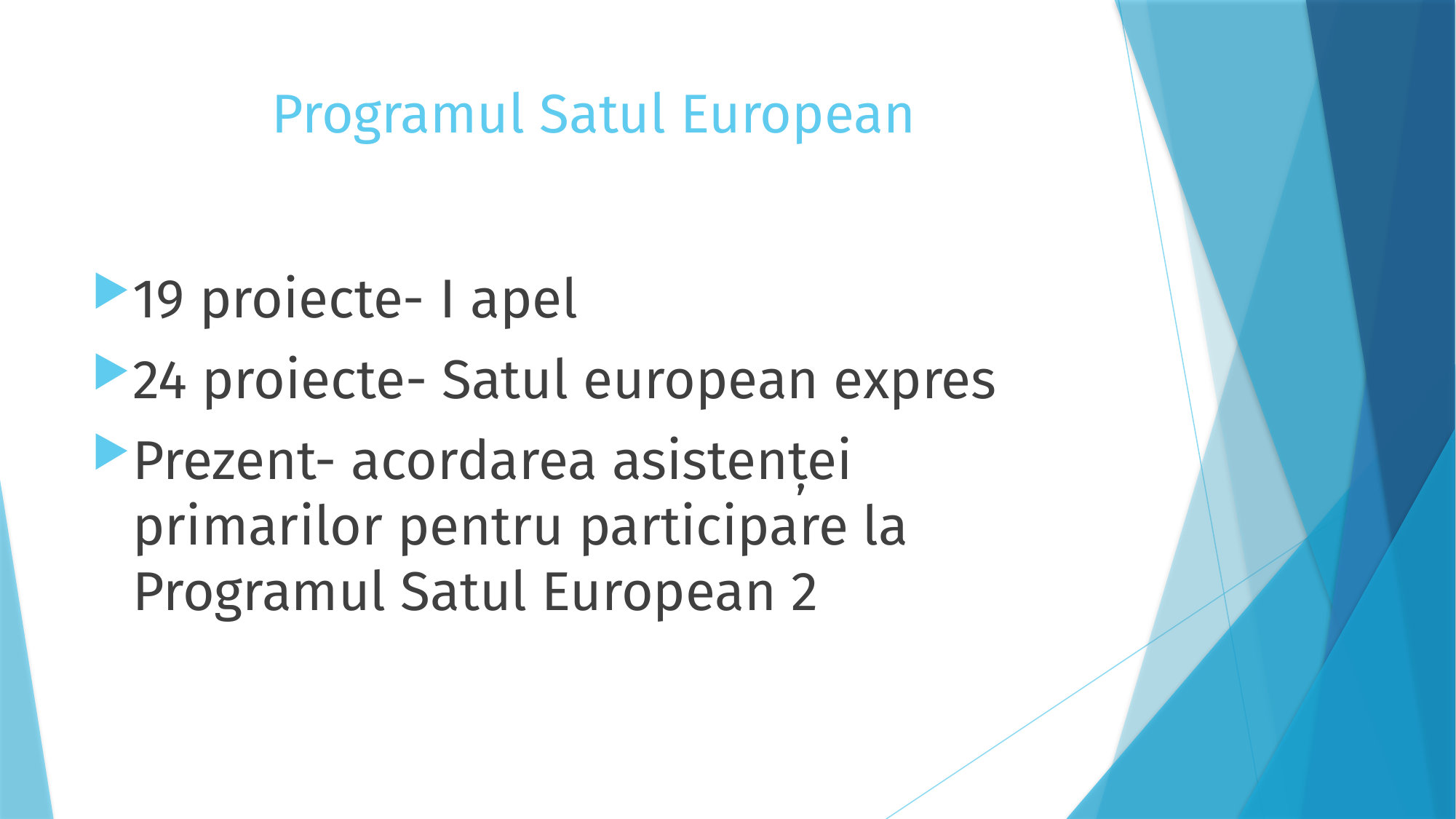

# Programul Satul European
19 proiecte- I apel
24 proiecte- Satul european expres
Prezent- acordarea asistenței primarilor pentru participare la Programul Satul European 2